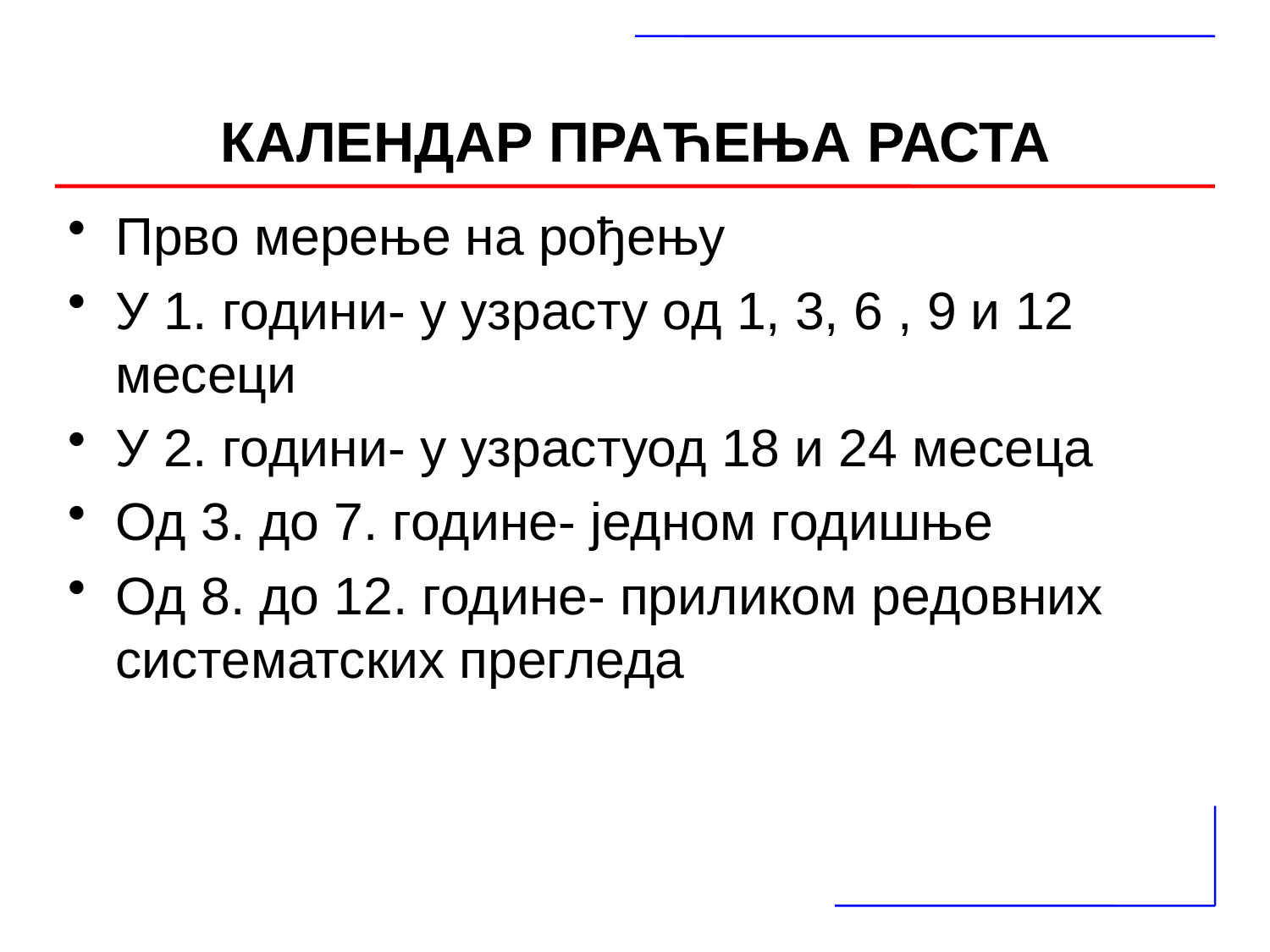

# КАЛЕНДАР ПРАЋЕЊА РАСТА
Прво мерење на рођењу
У 1. години- у узрасту од 1, 3, 6 , 9 и 12 месеци
У 2. години- у узрастуод 18 и 24 месеца
Од 3. до 7. године- једном годишње
Од 8. до 12. године- приликом редовних систематских прегледа